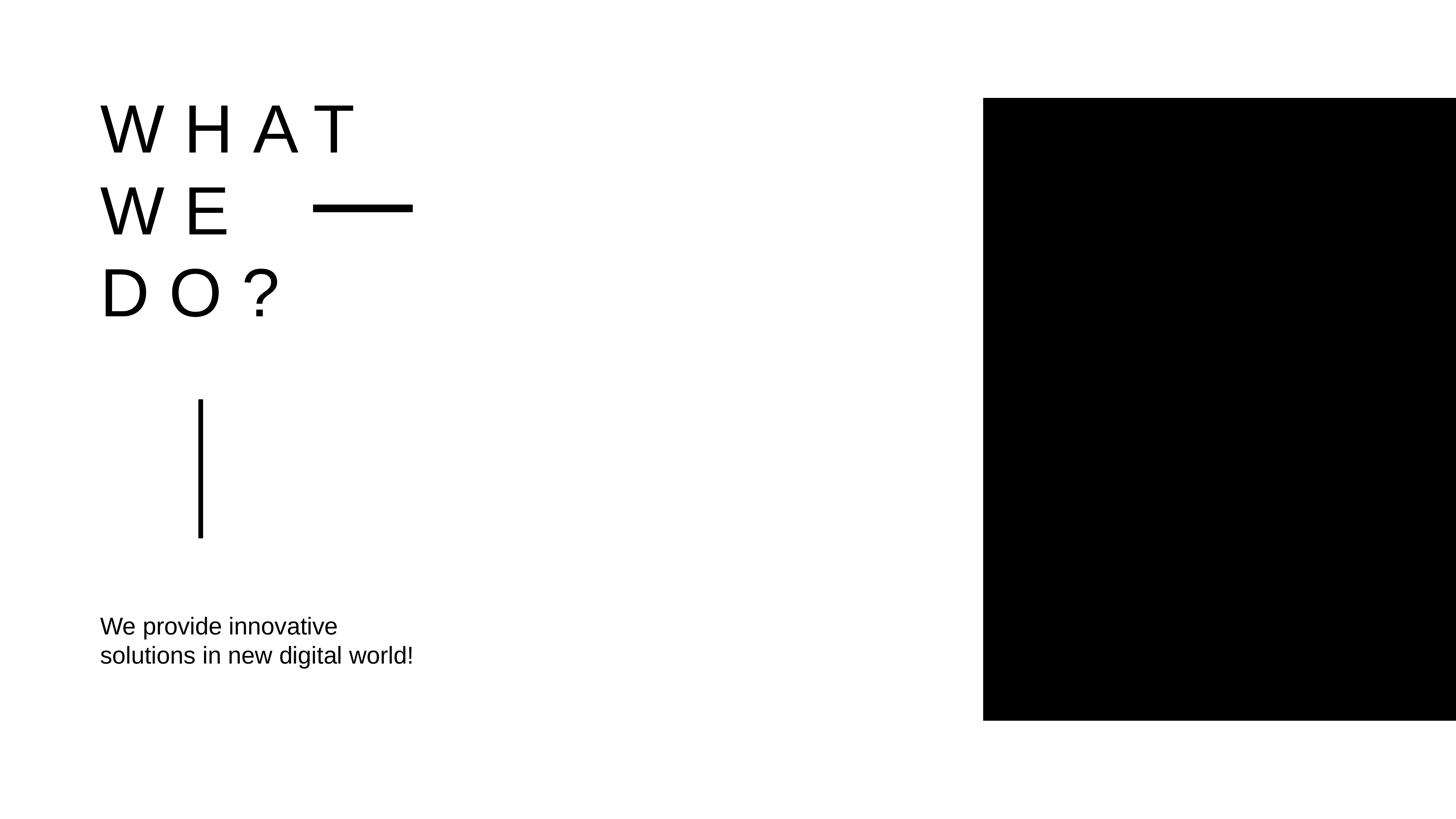

What
We
Do?

We provide innovative solutions in new digital world!